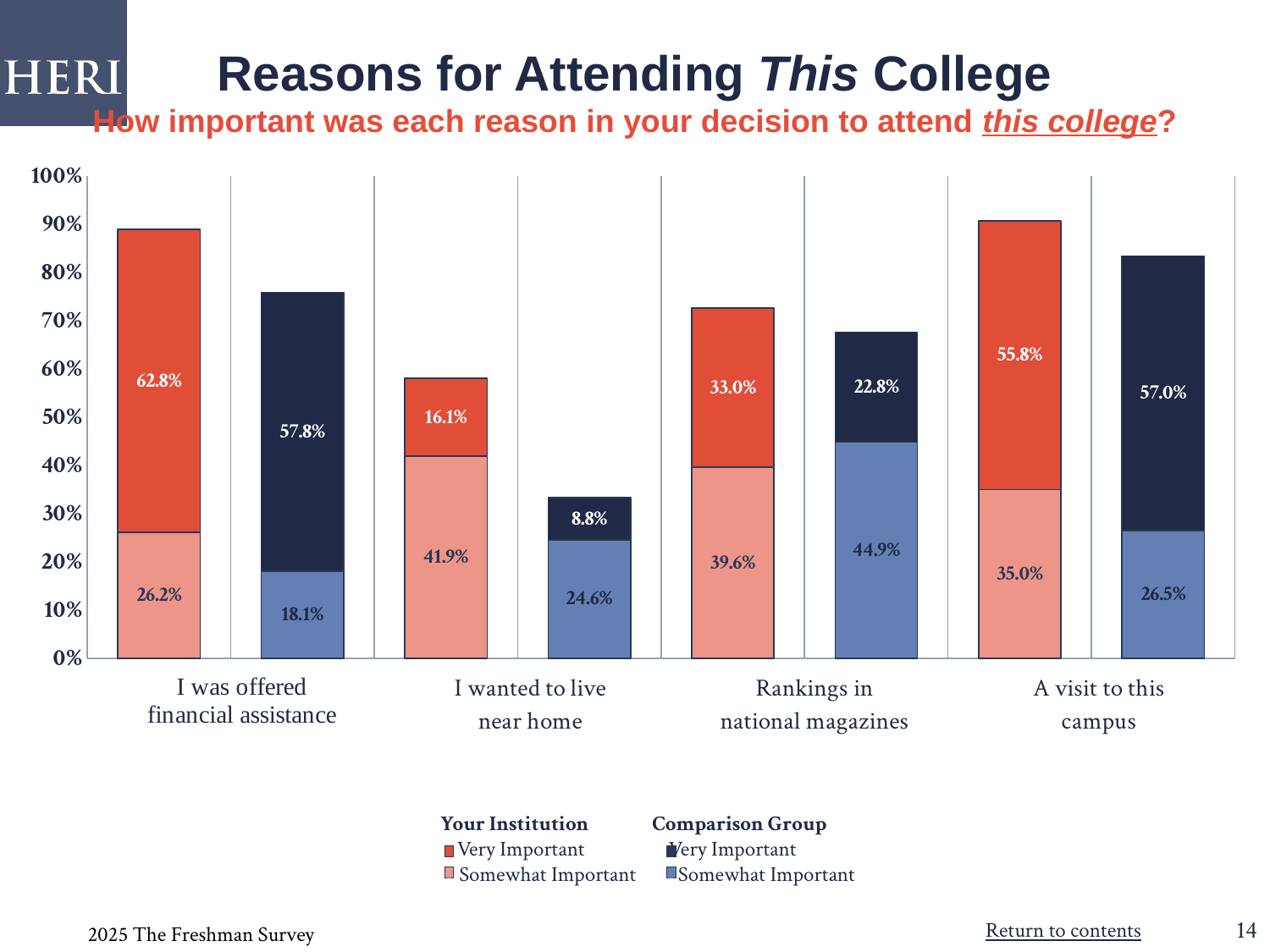

# Reasons for Attending This College How important was each reason in your decision to attend this college?

### Chart

| Category | Somewhat Important | Very Important |
|---|---|---|
| Your Institution | 0.2615 | 0.6284000000000001 |
| Comparison Group | 0.1808 | 0.5782 |
| Your Institution | 0.4194 | 0.1613 |
| Comparison Group | 0.24559999999999998 | 0.0877 |
| Your Institution | 0.3962 | 0.33020000000000005 |
| Comparison Group | 0.44880000000000003 | 0.22769999999999999 |
| Your Institution | 0.3502 | 0.5576 |
| Comparison Group | 0.2648 | 0.5698 |
 Your Institution               Comparison Group
     Very Important                  Very Important
     Somewhat Important         Somewhat Important

2025 The Freshman Survey
Return to contents
14